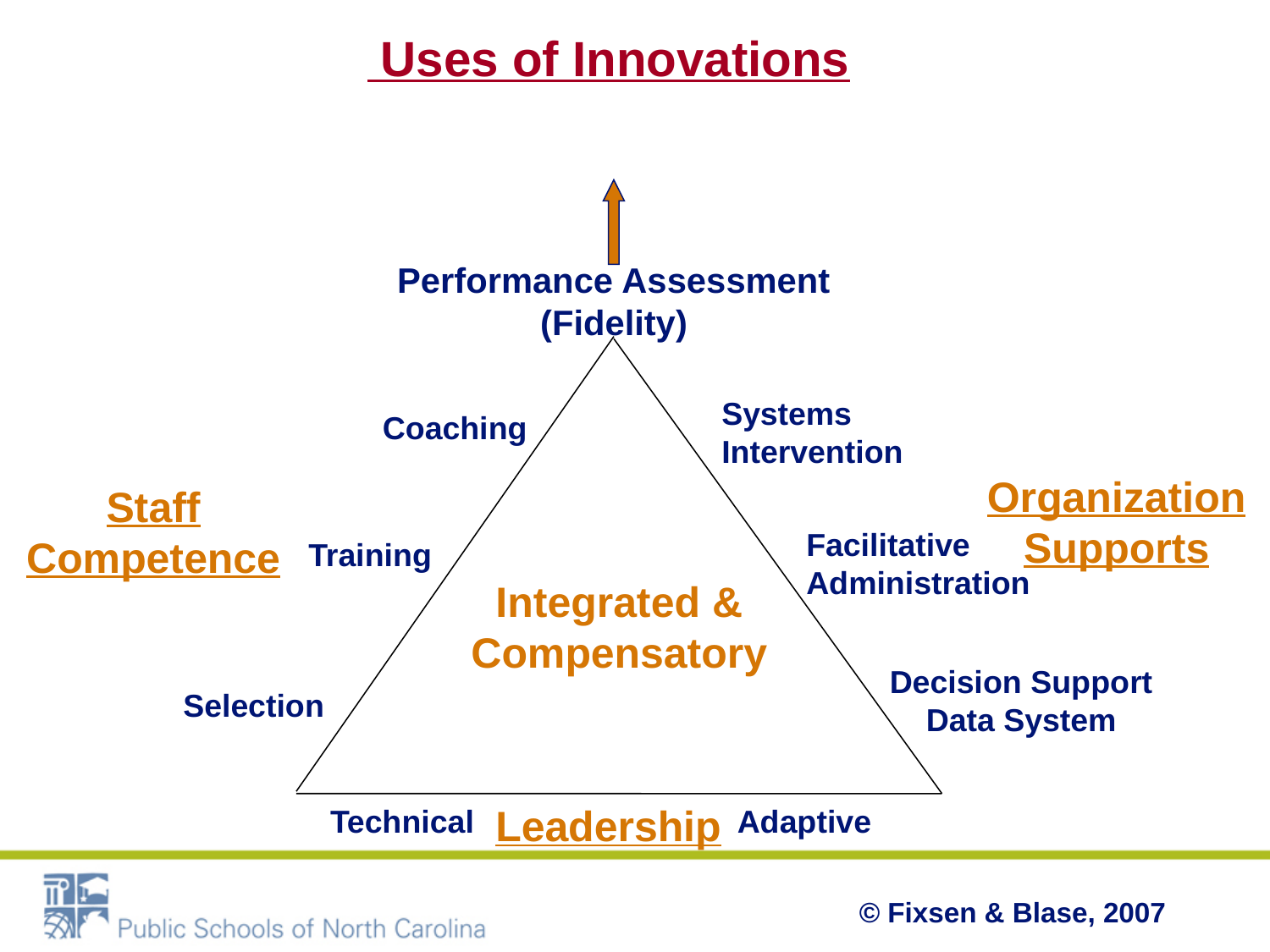

Uses of Innovations

Performance Assessment (Fidelity)
Coaching
Staff Competence
Training
Selection

Systems Intervention
Organization Supports
Facilitative Administration
Decision Support Data System
Integrated & Compensatory
Leadership
Technical
Adaptive

© Fixsen & Blase, 2007